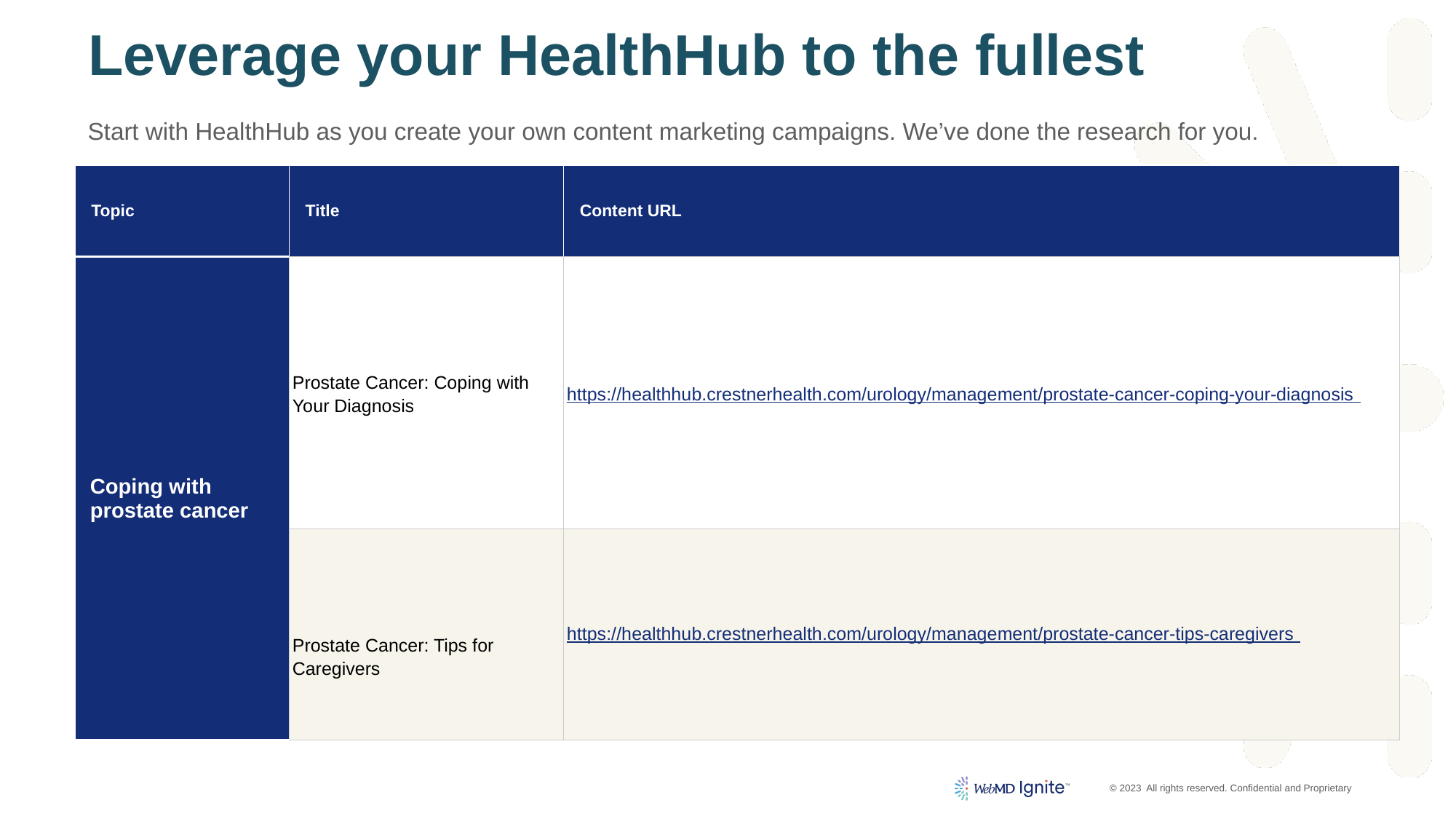

# Leverage your HealthHub to the fullest
Start with HealthHub as you create your own content marketing campaigns. We’ve done the research for you.
| Topic | Title | Content URL |
| --- | --- | --- |
| Coping with prostate cancer | Prostate Cancer: Coping with Your Diagnosis | https://healthhub.crestnerhealth.com/urology/management/prostate-cancer-coping-your-diagnosis |
|  | Prostate Cancer: Tips for Caregivers | https://healthhub.crestnerhealth.com/urology/management/prostate-cancer-tips-caregivers |